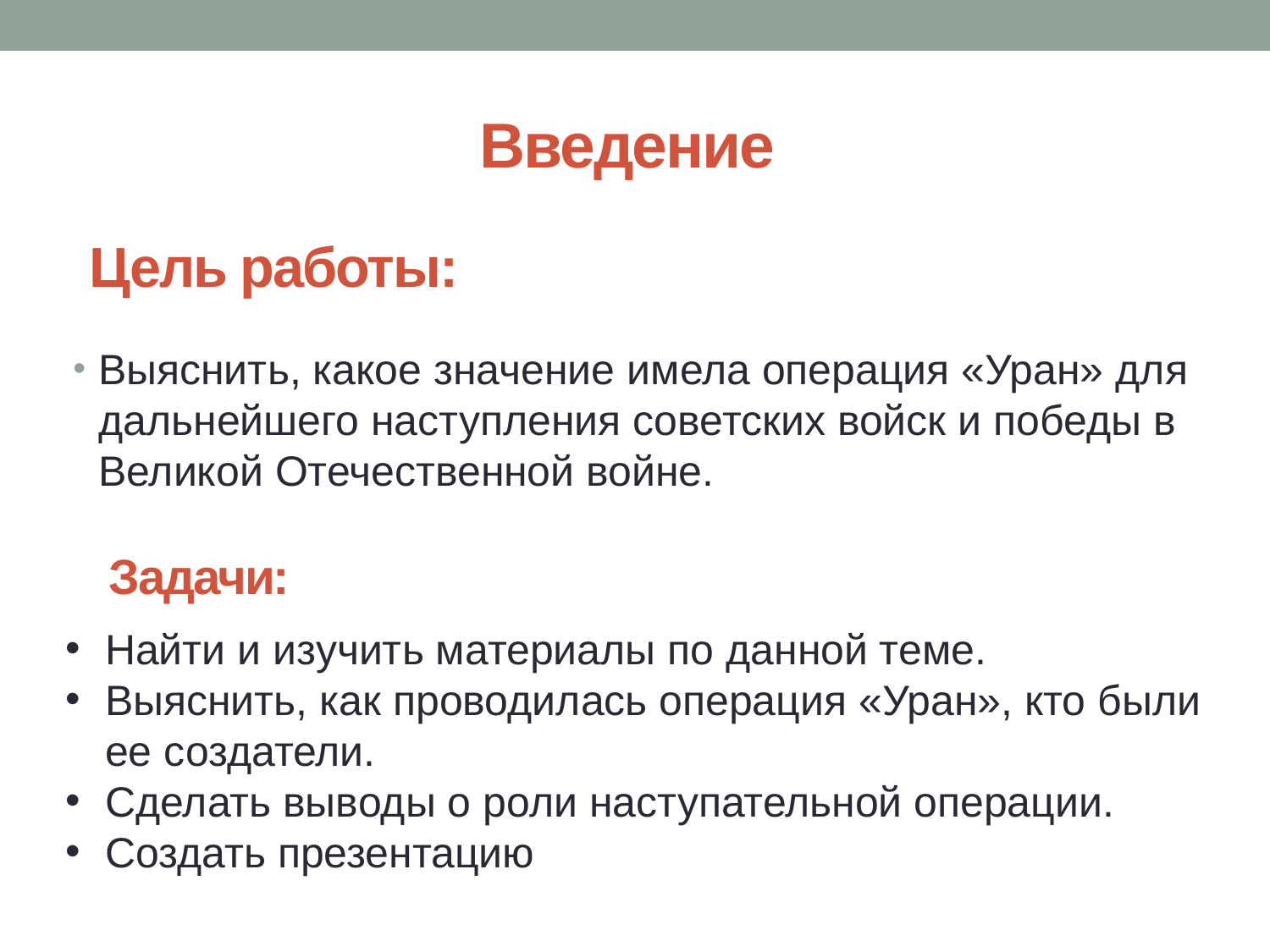

# Введение
Цель работы:
Выяснить, какое значение имела операция «Уран» для дальнейшего наступления советских войск и победы в Великой Отечественной войне.
 Задачи:
Найти и изучить материалы по данной теме.
Выяснить, как проводилась операция «Уран», кто были ее создатели.
Сделать выводы о роли наступательной операции.
Создать презентацию